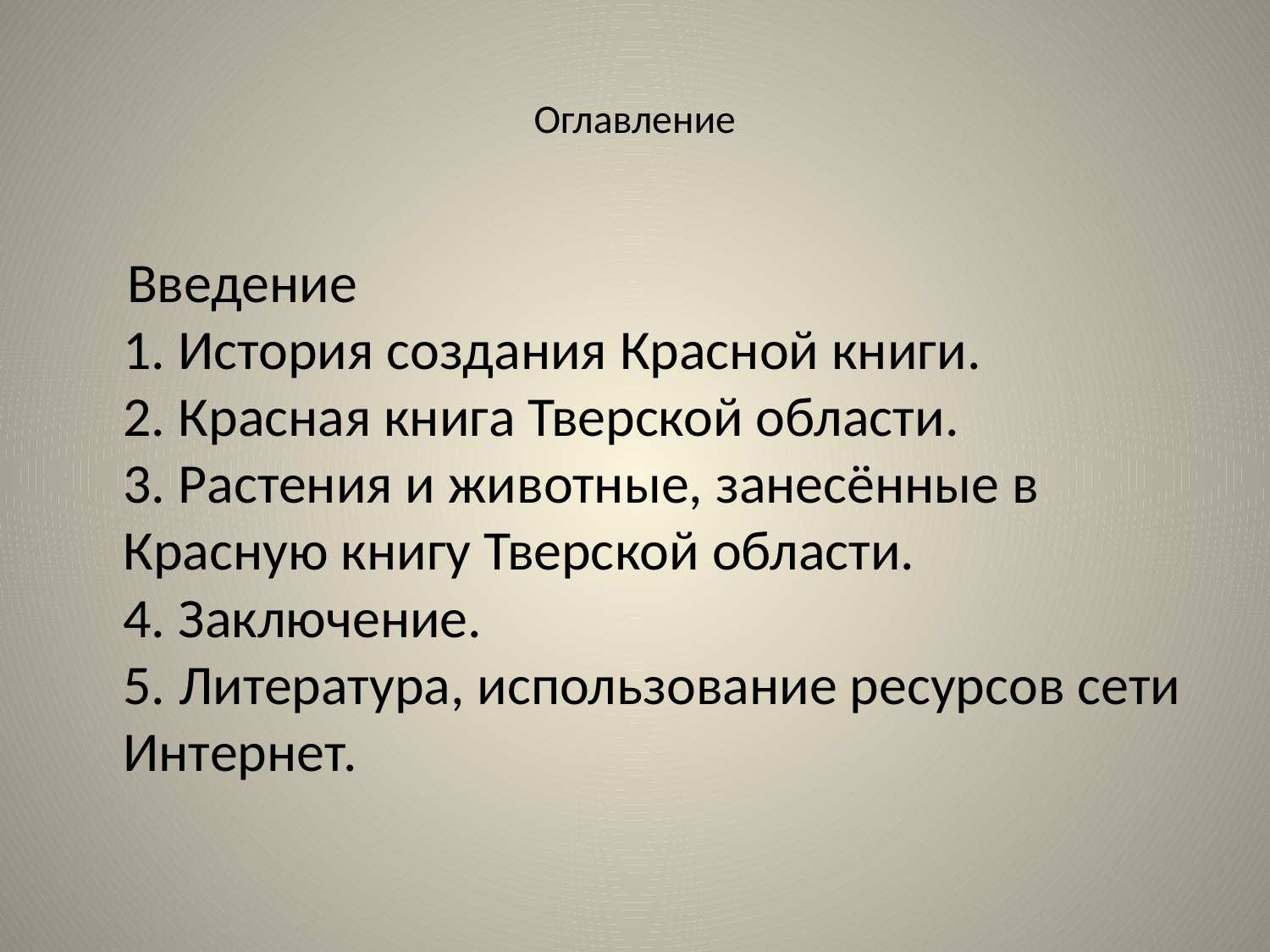

# Оглавление

    Введение
1. История создания Красной книги.
2. Красная книга Тверской области.
3. Растения и животные, занесённые в   Красную книгу Тверской области.
4. Заключение.
5. Литература, использование ресурсов сети Интернет.